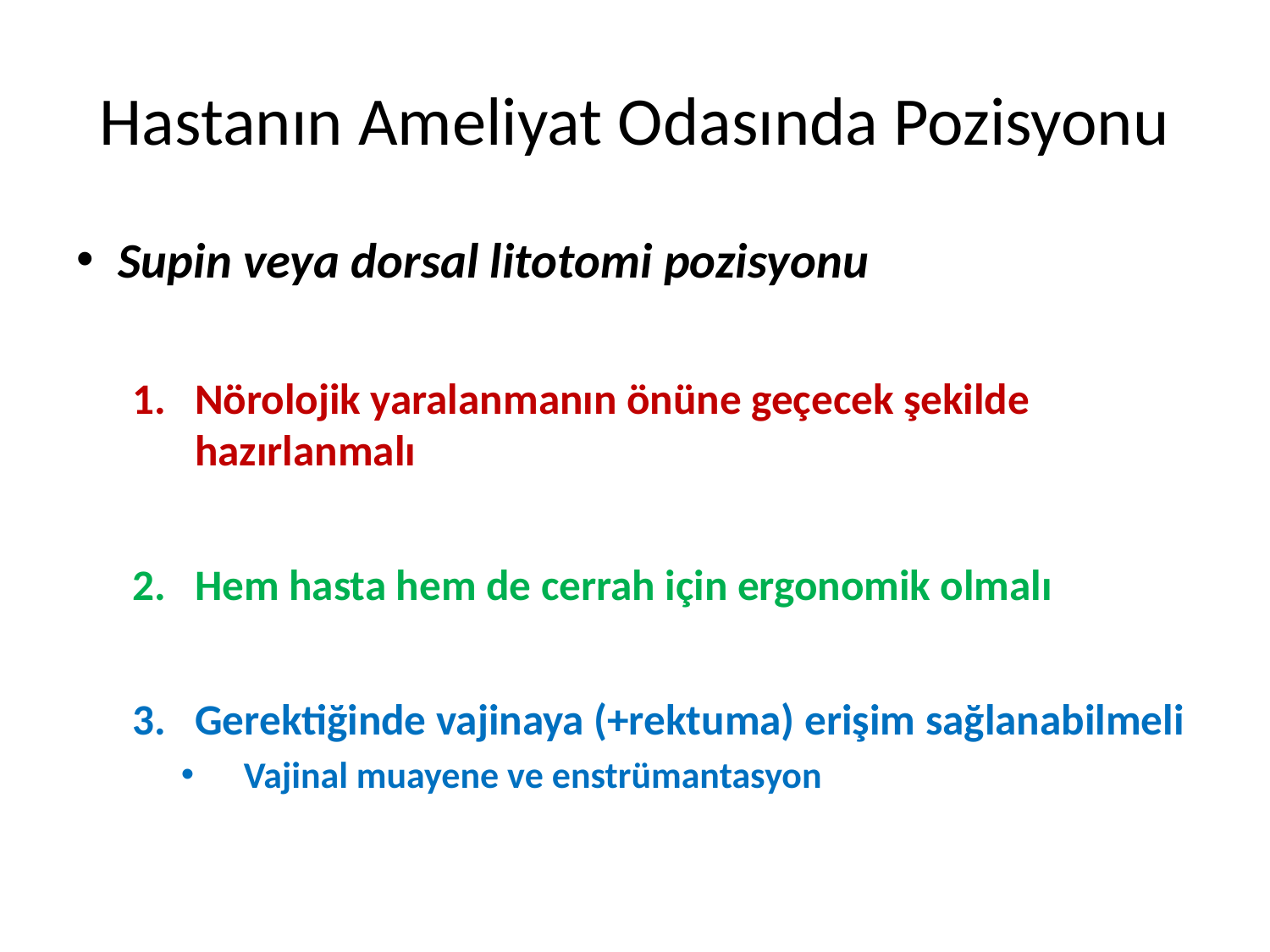

# Hastanın Ameliyat Odasında Pozisyonu
Supin veya dorsal litotomi pozisyonu

Nörolojik yaralanmanın önüne geçecek şekilde hazırlanmalı

Hem hasta hem de cerrah için ergonomik olmalı

Gerektiğinde vajinaya (+rektuma) erişim sağlanabilmeli
Vajinal muayene ve enstrümantasyon